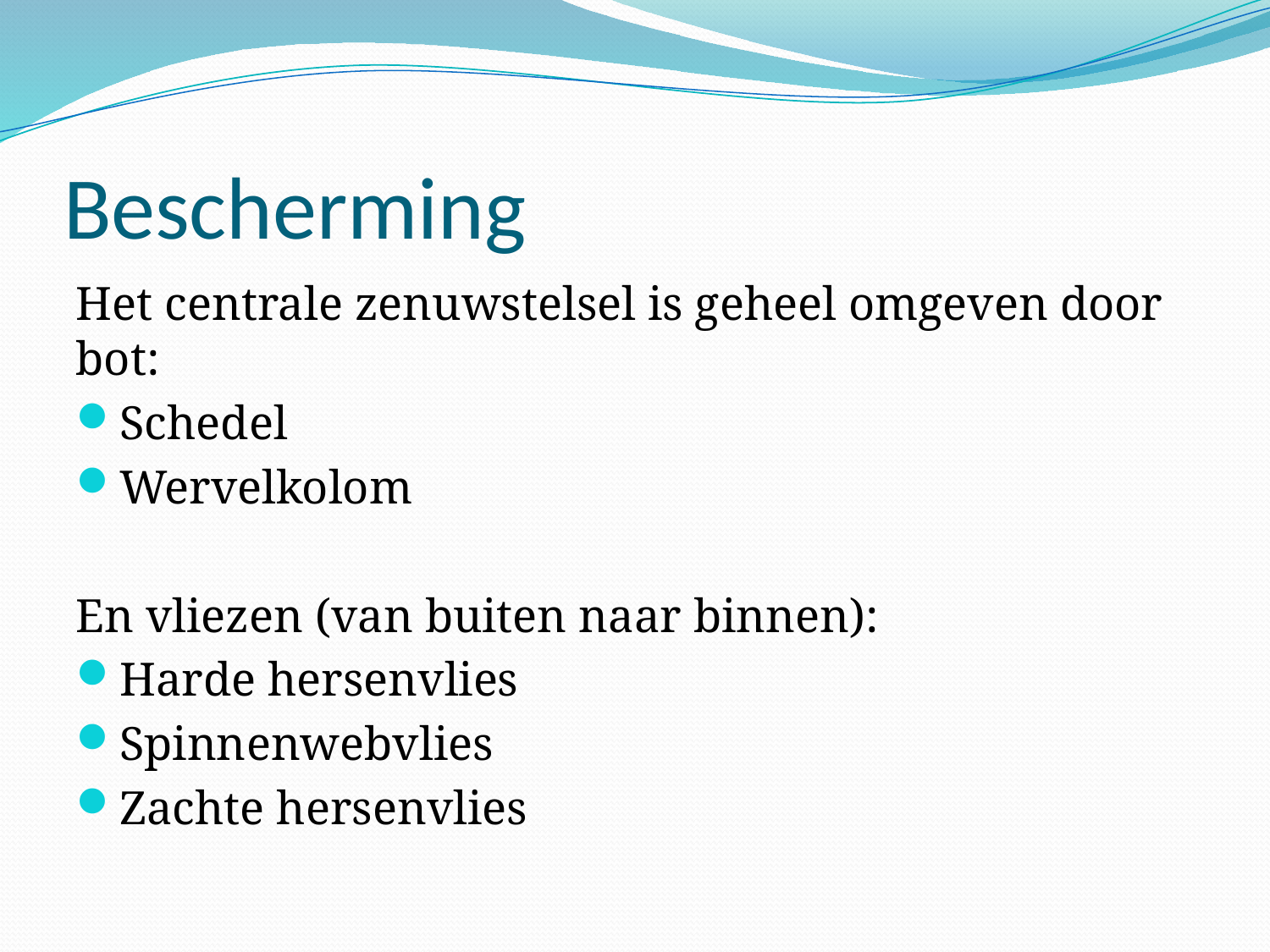

# Bescherming
Het centrale zenuwstelsel is geheel omgeven door bot:
Schedel
Wervelkolom

En vliezen (van buiten naar binnen):
Harde hersenvlies
Spinnenwebvlies
Zachte hersenvlies